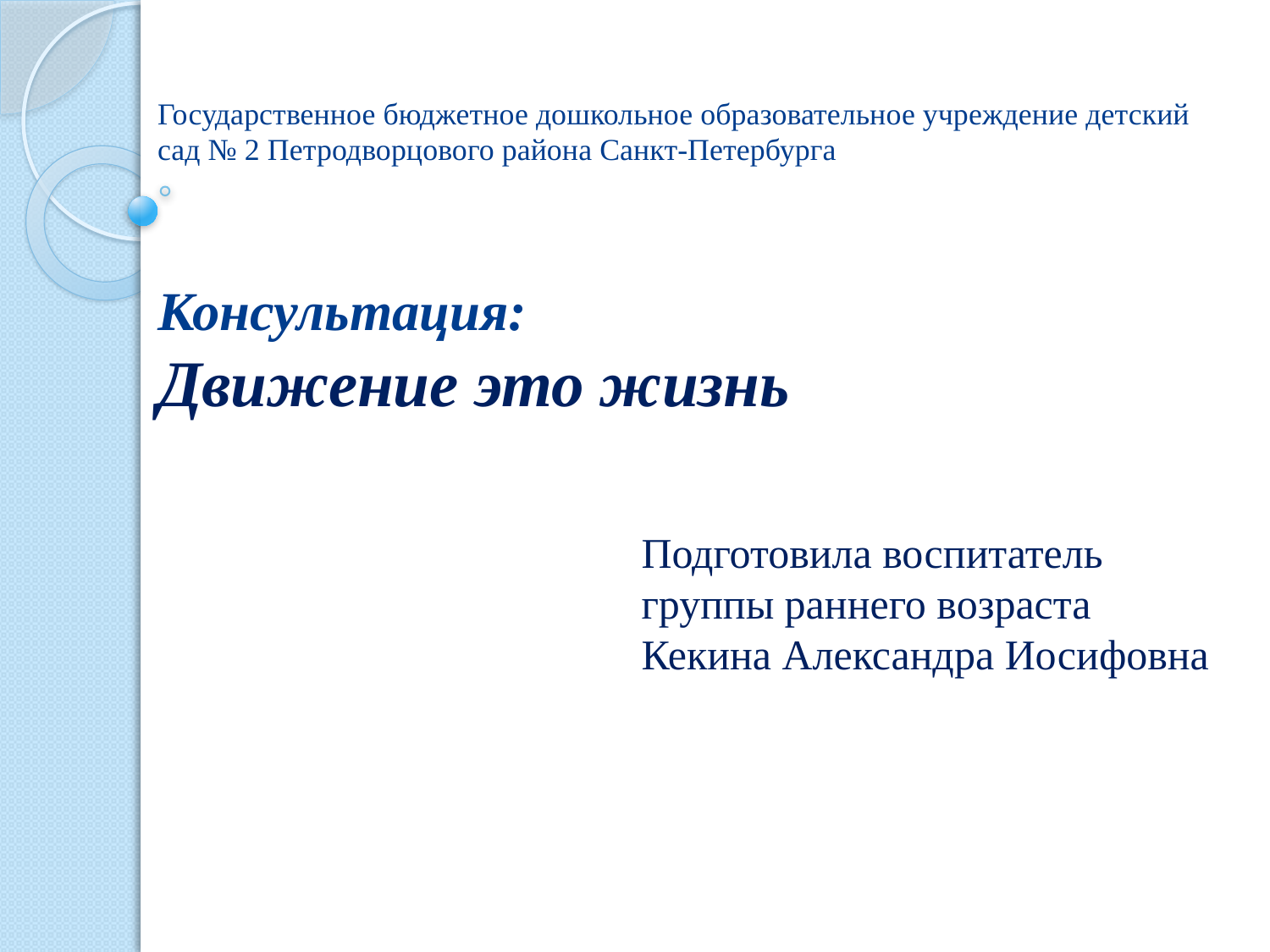

# Государственное бюджетное дошкольное образовательное учреждение детский сад № 2 Петродворцового района Санкт-Петербурга Консультация: Движение это жизнь
Подготовила воспитатель группы раннего возраста Кекина Александра Иосифовна